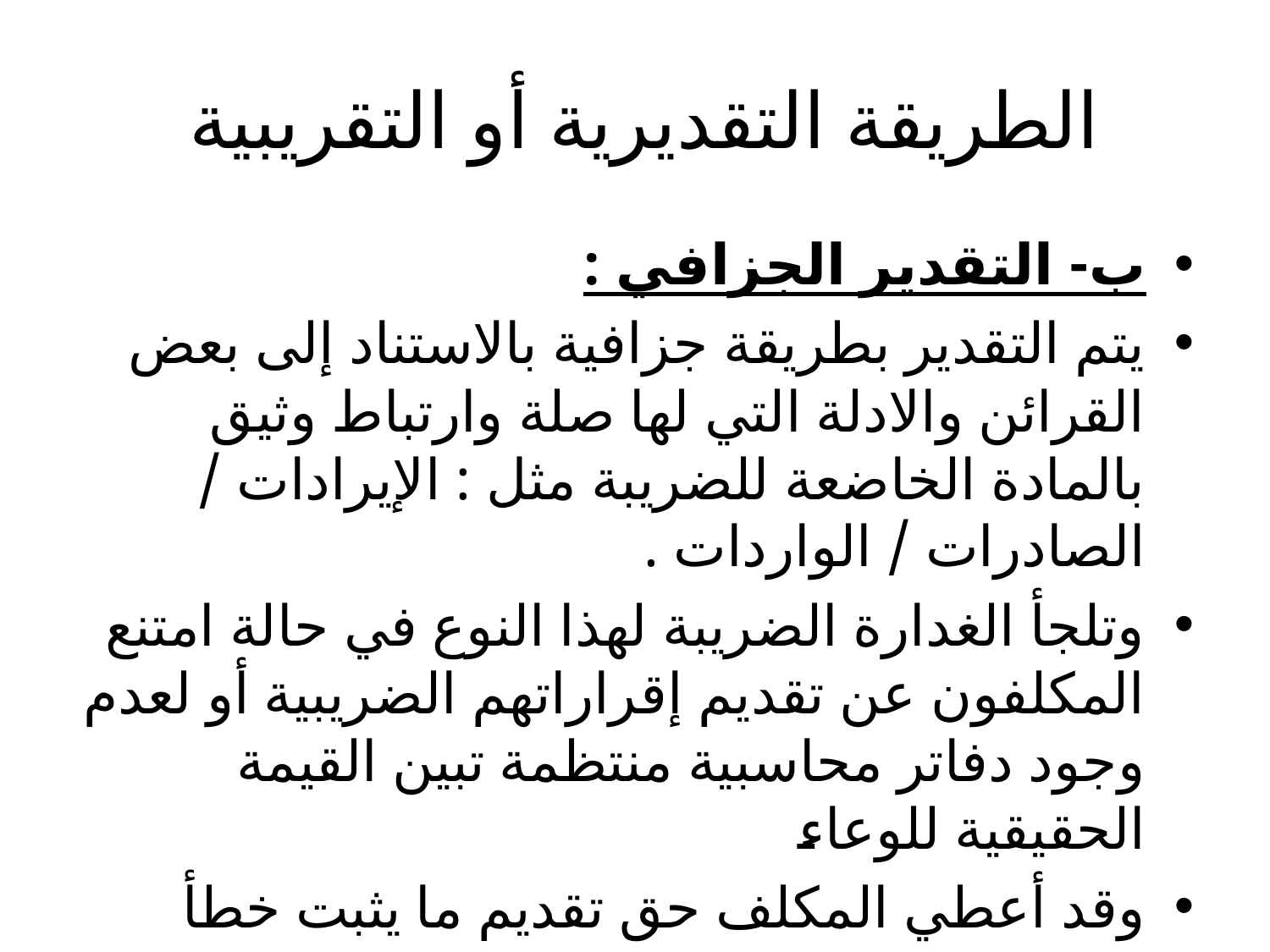

# الطريقة التقديرية أو التقريبية
ب- التقدير الجزافي :
يتم التقدير بطريقة جزافية بالاستناد إلى بعض القرائن والادلة التي لها صلة وارتباط وثيق بالمادة الخاضعة للضريبة مثل : الإيرادات / الصادرات / الواردات .
وتلجأ الغدارة الضريبة لهذا النوع في حالة امتنع المكلفون عن تقديم إقراراتهم الضريبية أو لعدم وجود دفاتر محاسبية منتظمة تبين القيمة الحقيقية للوعاء
وقد أعطي المكلف حق تقديم ما يثبت خطأ التقدير .